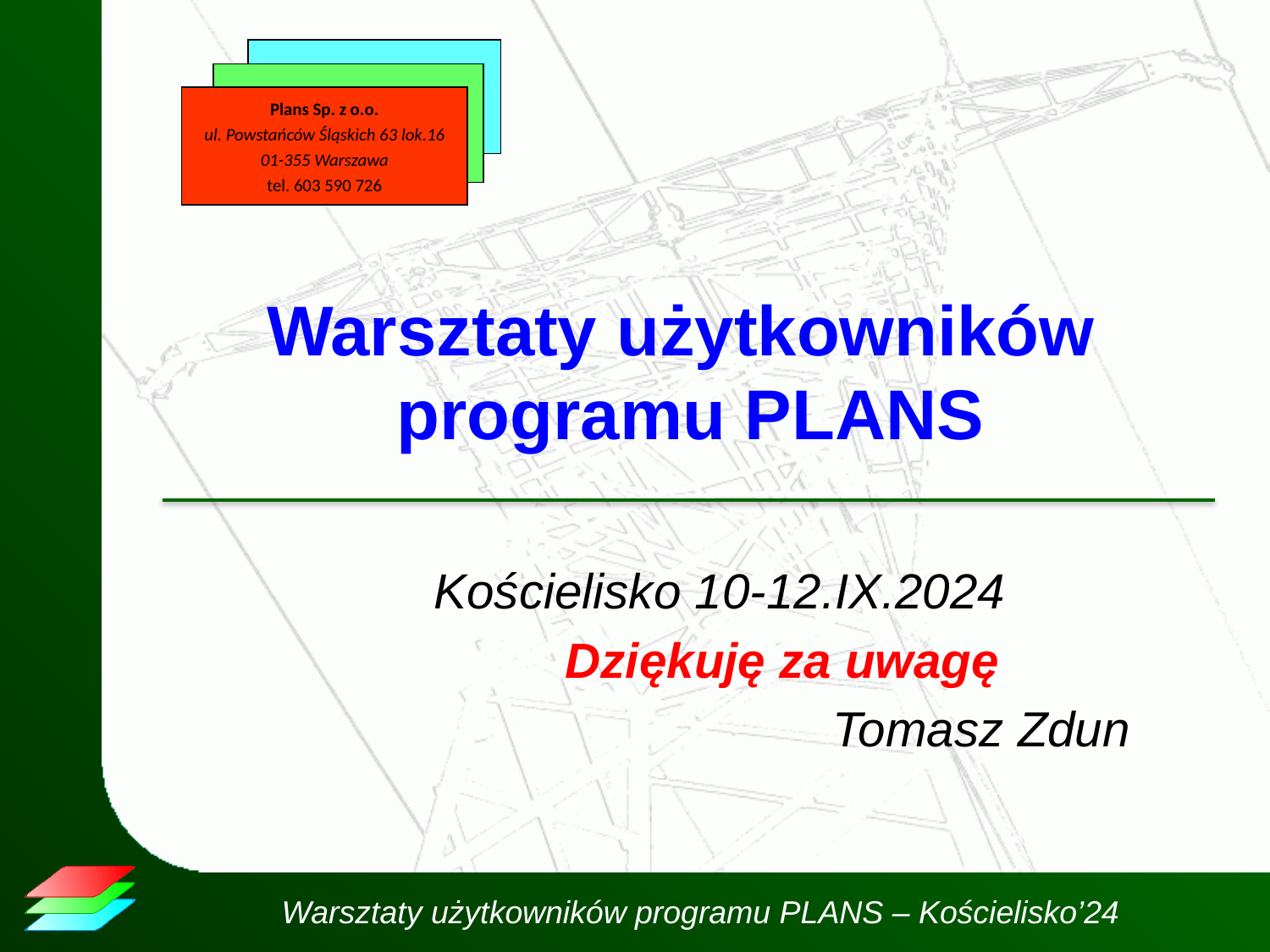

Plans Sp. z o.o.
ul. Powstańców Śląskich 63 lok.16
01-355 Warszawa
tel. 603 590 726
# Warsztaty użytkowników programu PLANS
Kościelisko 10-12.IX.2024
Dziękuję za uwagę
Tomasz Zdun